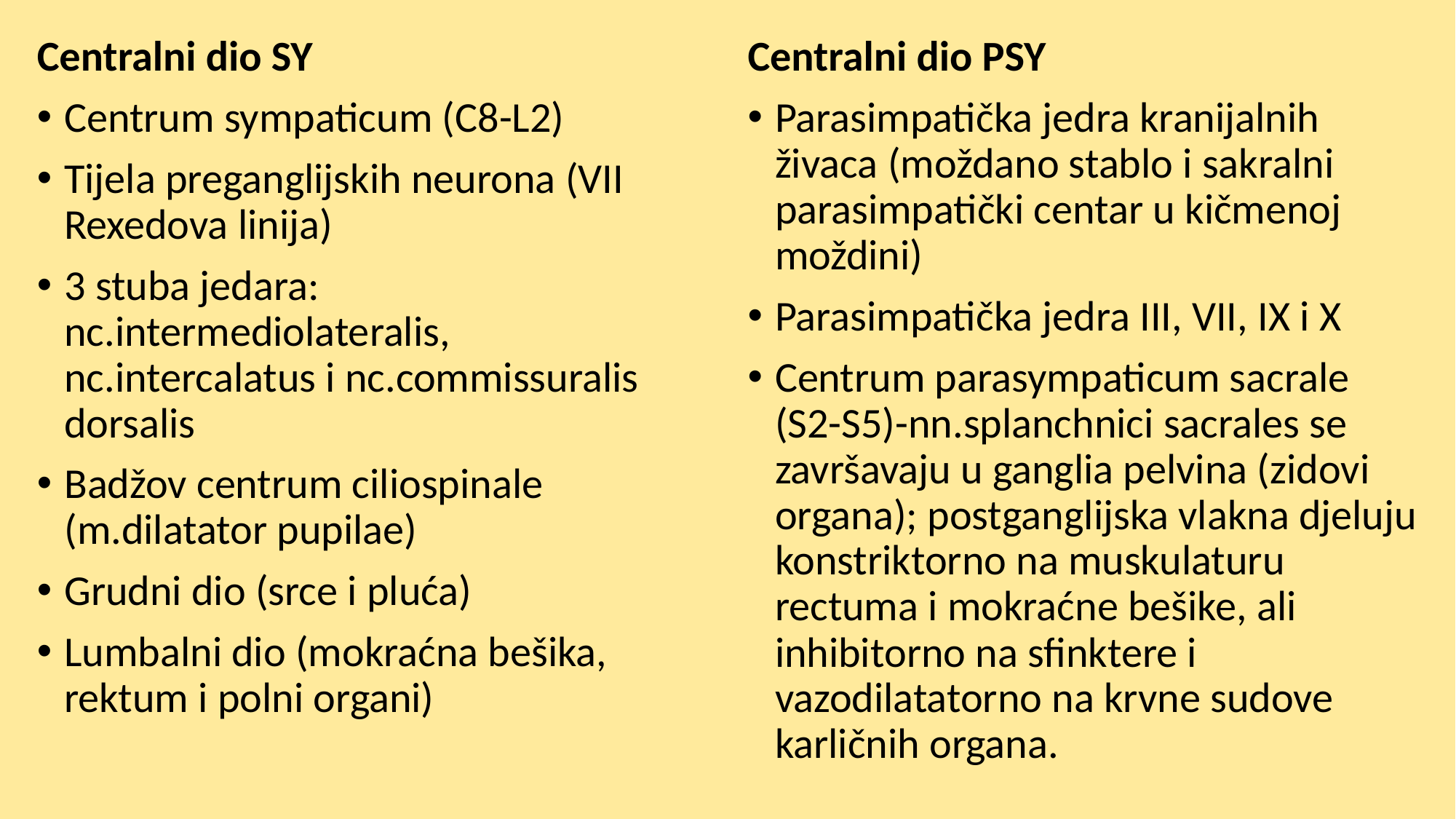

Centralni dio SY
Centrum sympaticum (C8-L2)
Tijela preganglijskih neurona (VII Rexedova linija)
3 stuba jedara: nc.intermediolateralis, nc.intercalatus i nc.commissuralis dorsalis
Badžov centrum ciliospinale (m.dilatator pupilae)
Grudni dio (srce i pluća)
Lumbalni dio (mokraćna bešika, rektum i polni organi)

Centralni dio PSY
Parasimpatička jedra kranijalnih živaca (moždano stablo i sakralni parasimpatički centar u kičmenoj moždini)
Parasimpatička jedra III, VII, IX i X
Centrum parasympaticum sacrale (S2-S5)-nn.splanchnici sacrales se završavaju u ganglia pelvina (zidovi organa); postganglijska vlakna djeluju konstriktorno na muskulaturu rectuma i mokraćne bešike, ali inhibitorno na sfinktere i vazodilatatorno na krvne sudove karličnih organa.